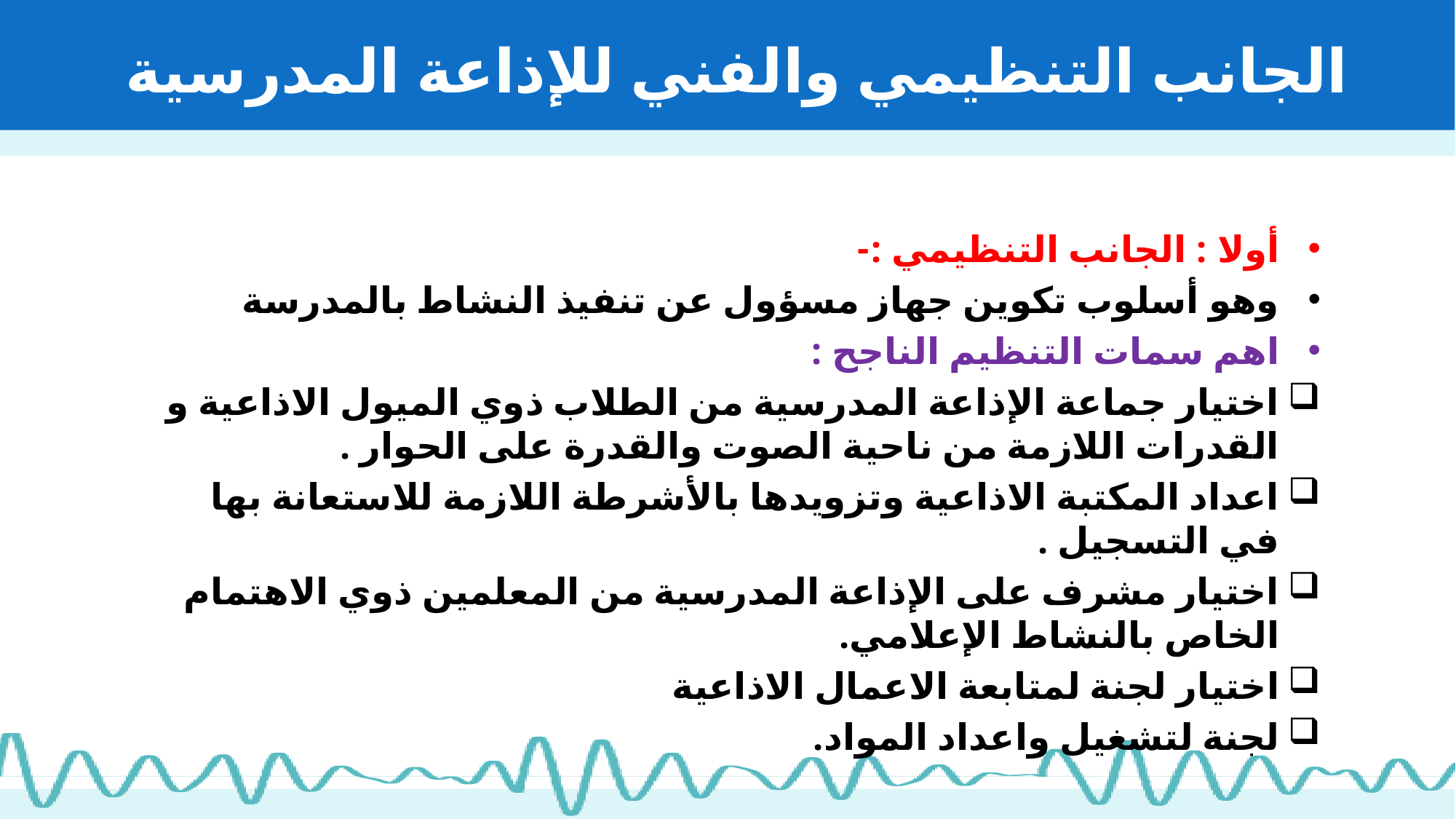

# الجانب التنظيمي والفني للإذاعة المدرسية
أولا : الجانب التنظيمي :-
وهو أسلوب تكوين جهاز مسؤول عن تنفيذ النشاط بالمدرسة
اهم سمات التنظيم الناجح :
اختيار جماعة الإذاعة المدرسية من الطلاب ذوي الميول الاذاعية و القدرات اللازمة من ناحية الصوت والقدرة على الحوار .
اعداد المكتبة الاذاعية وتزويدها بالأشرطة اللازمة للاستعانة بها في التسجيل .
اختيار مشرف على الإذاعة المدرسية من المعلمين ذوي الاهتمام الخاص بالنشاط الإعلامي.
اختيار لجنة لمتابعة الاعمال الاذاعية
لجنة لتشغيل واعداد المواد.